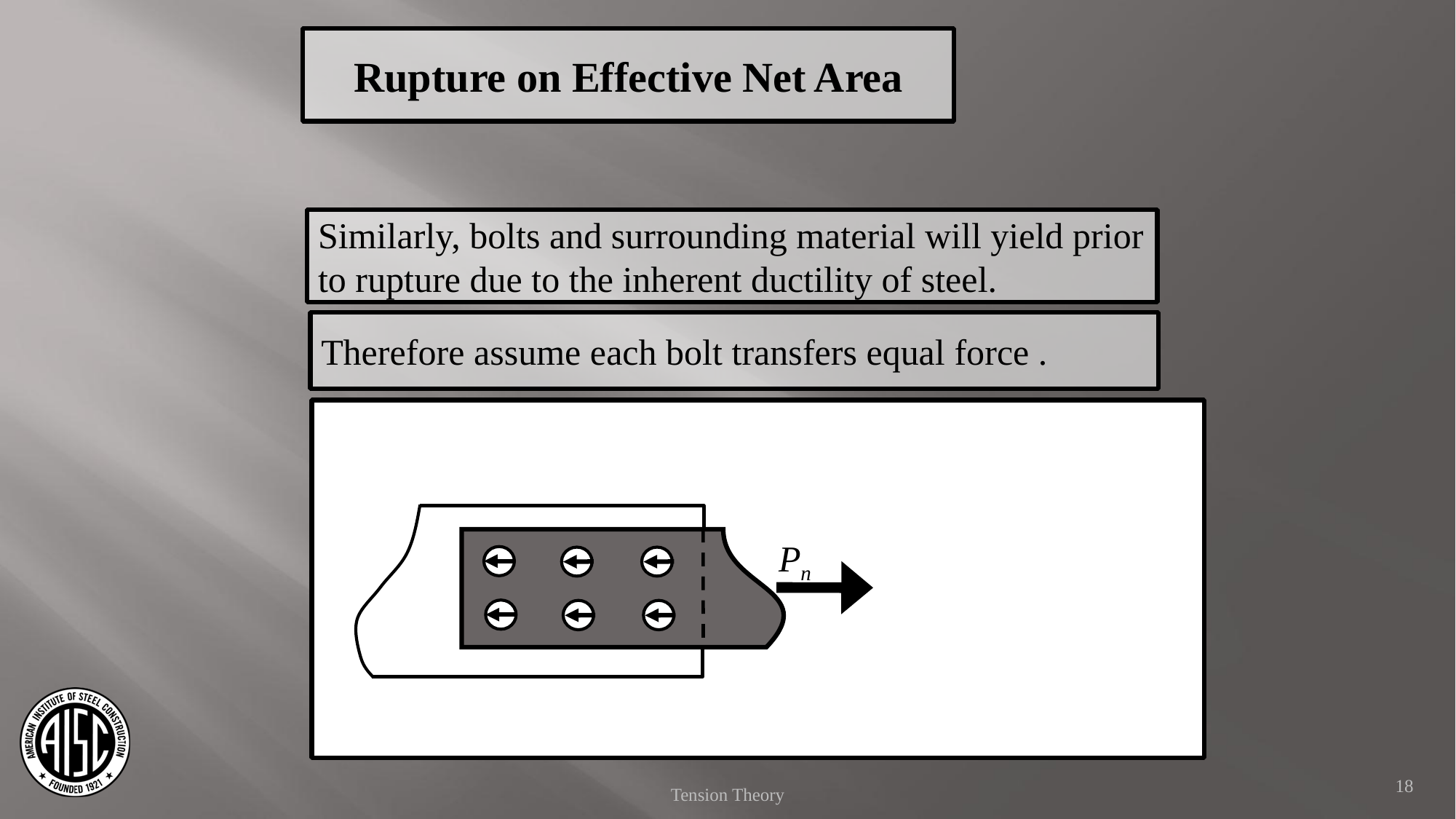

Rupture on Effective Net Area
Similarly, bolts and surrounding material will yield prior to rupture due to the inherent ductility of steel.
Therefore assume each bolt transfers equal force .

Pn

18
Tension Theory